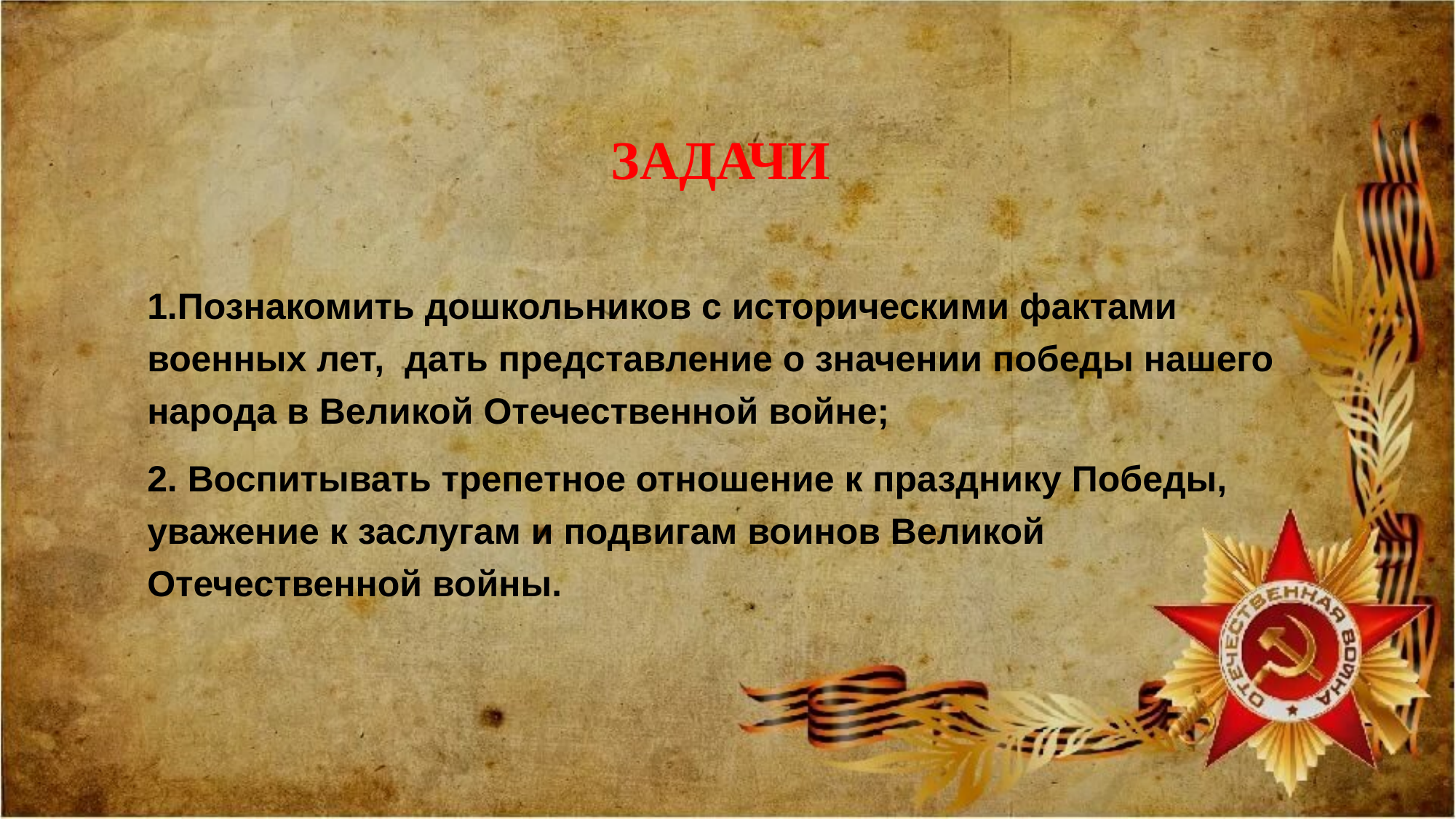

# Задачи
1.Познакомить дошкольников с историческими фактами военных лет,  дать представление о значении победы нашего народа в Великой Отечественной войне;
2. Воспитывать трепетное отношение к празднику Победы, уважение к заслугам и подвигам воинов Великой Отечественной войны.